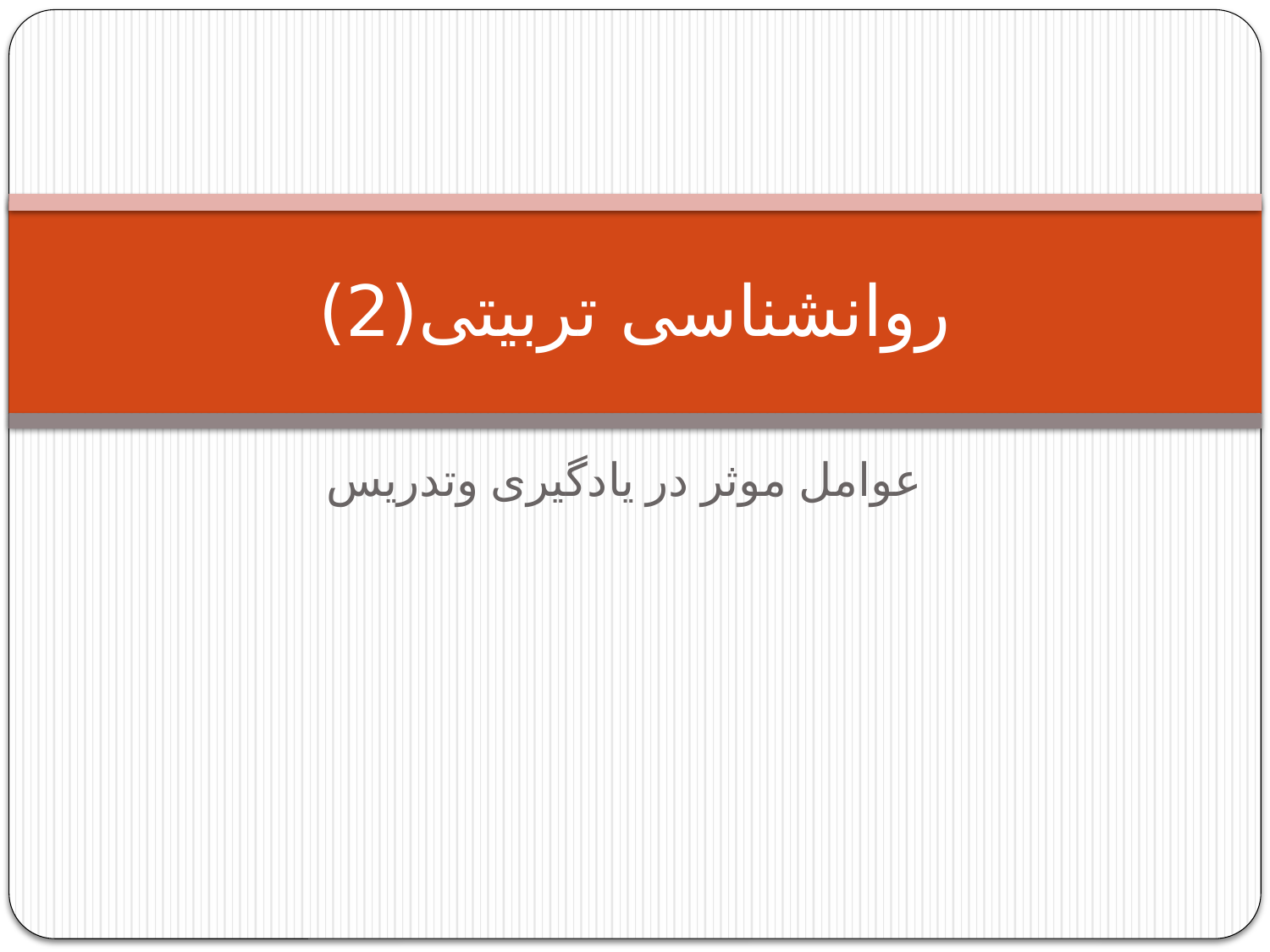

# روانشناسی تربیتی(2)
عوامل موثر در یادگیری وتدریس